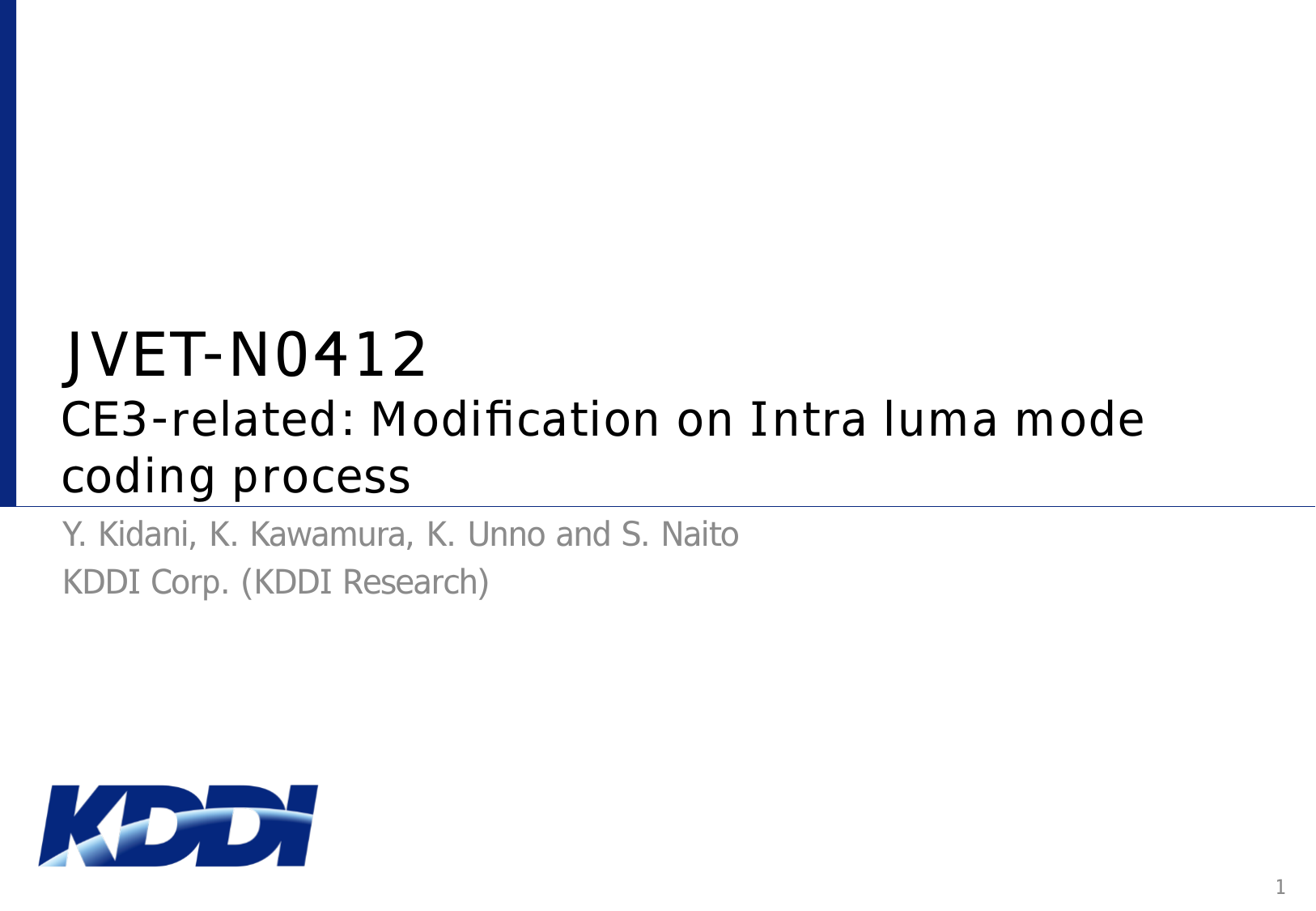

# JVET-N0412 CE3-related: Modification on Intra luma mode coding process
Y. Kidani, K. Kawamura, K. Unno and S. Naito
KDDI Corp. (KDDI Research)
1